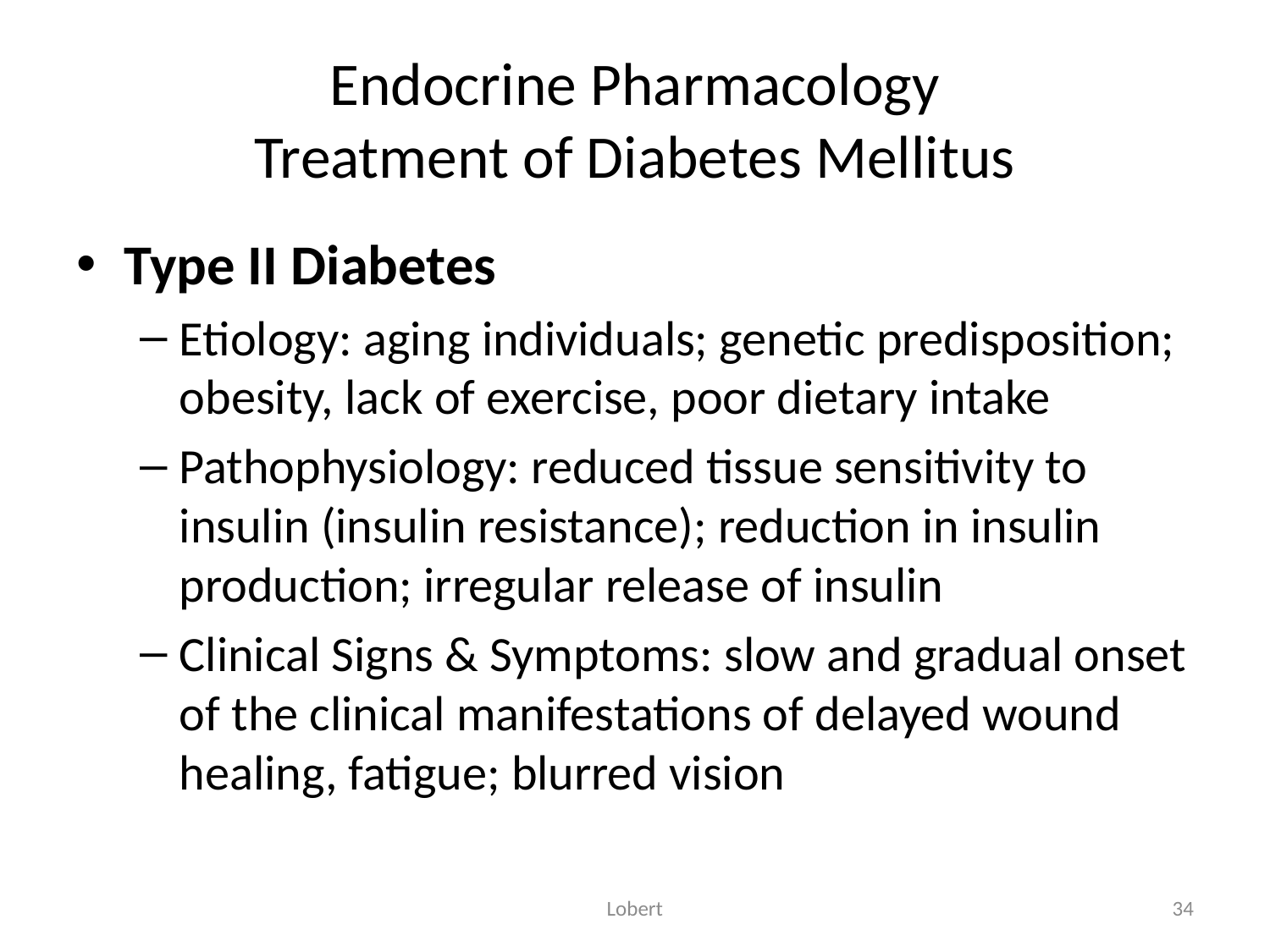

# Endocrine Pharmacology Treatment of Diabetes Mellitus
Type II Diabetes
Etiology: aging individuals; genetic predisposition; obesity, lack of exercise, poor dietary intake
Pathophysiology: reduced tissue sensitivity to insulin (insulin resistance); reduction in insulin production; irregular release of insulin
Clinical Signs & Symptoms: slow and gradual onset of the clinical manifestations of delayed wound healing, fatigue; blurred vision
Lobert
34